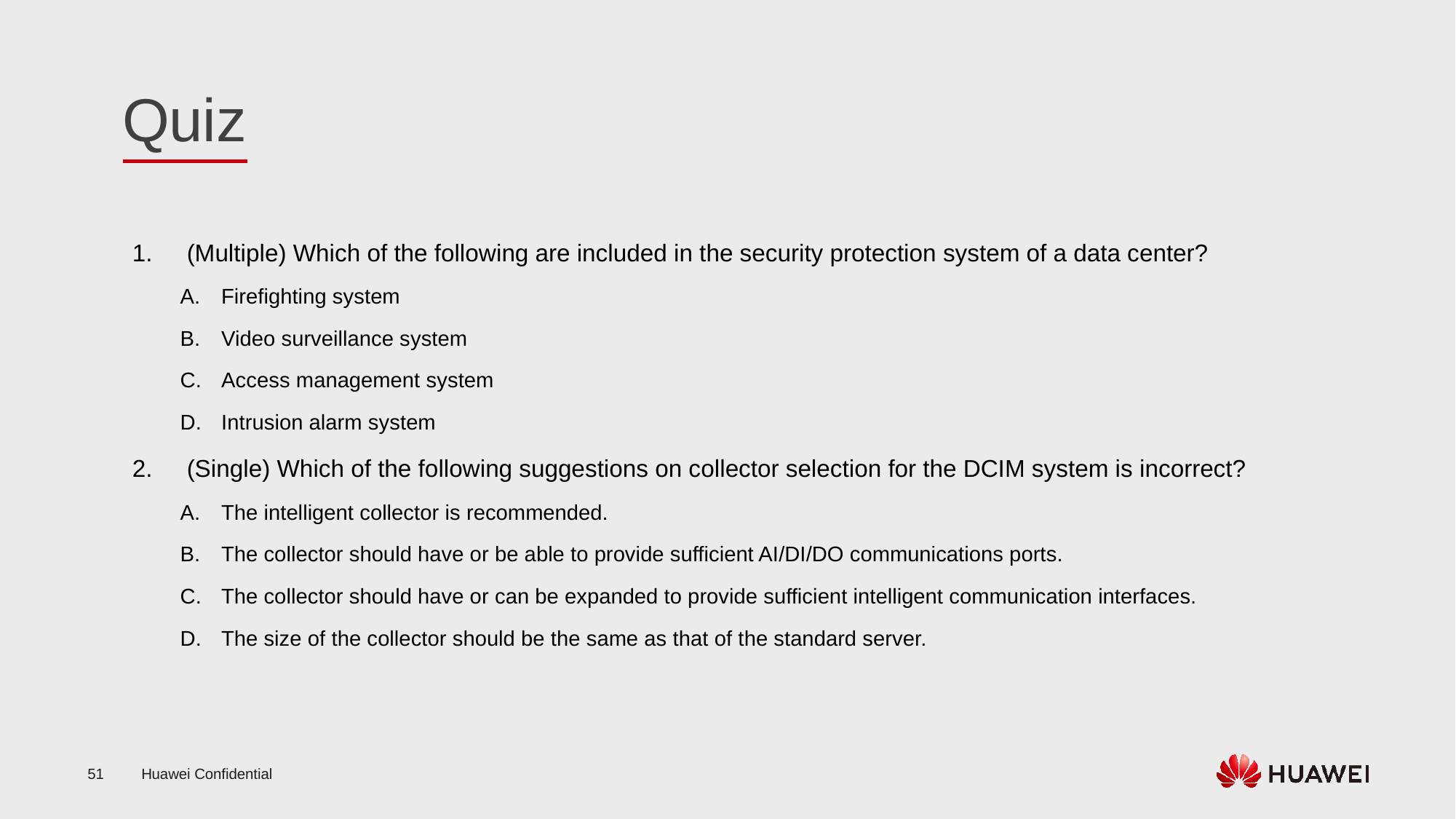

(Multiple) Which of the following are included in the security protection system of a data center?
Firefighting system
Video surveillance system
Access management system
Intrusion alarm system
(Single) Which of the following suggestions on collector selection for the DCIM system is incorrect?
The intelligent collector is recommended.
The collector should have or be able to provide sufficient AI/DI/DO communications ports.
The collector should have or can be expanded to provide sufficient intelligent communication interfaces.
The size of the collector should be the same as that of the standard server.